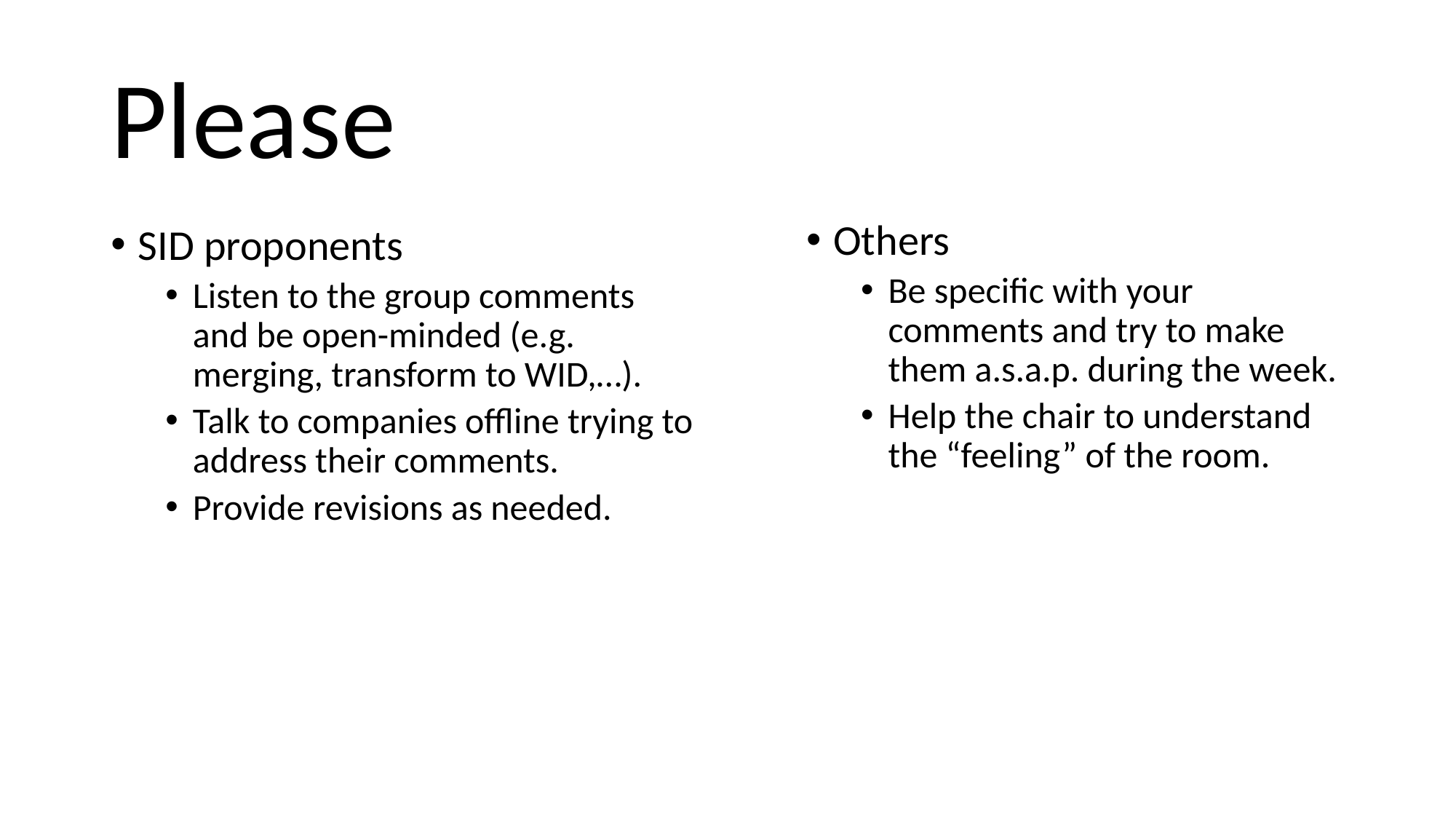

# Please
Others
Be specific with your comments and try to make them a.s.a.p. during the week.
Help the chair to understand the “feeling” of the room.

SID proponents
Listen to the group comments and be open-minded (e.g. merging, transform to WID,…).
Talk to companies offline trying to address their comments.
Provide revisions as needed.